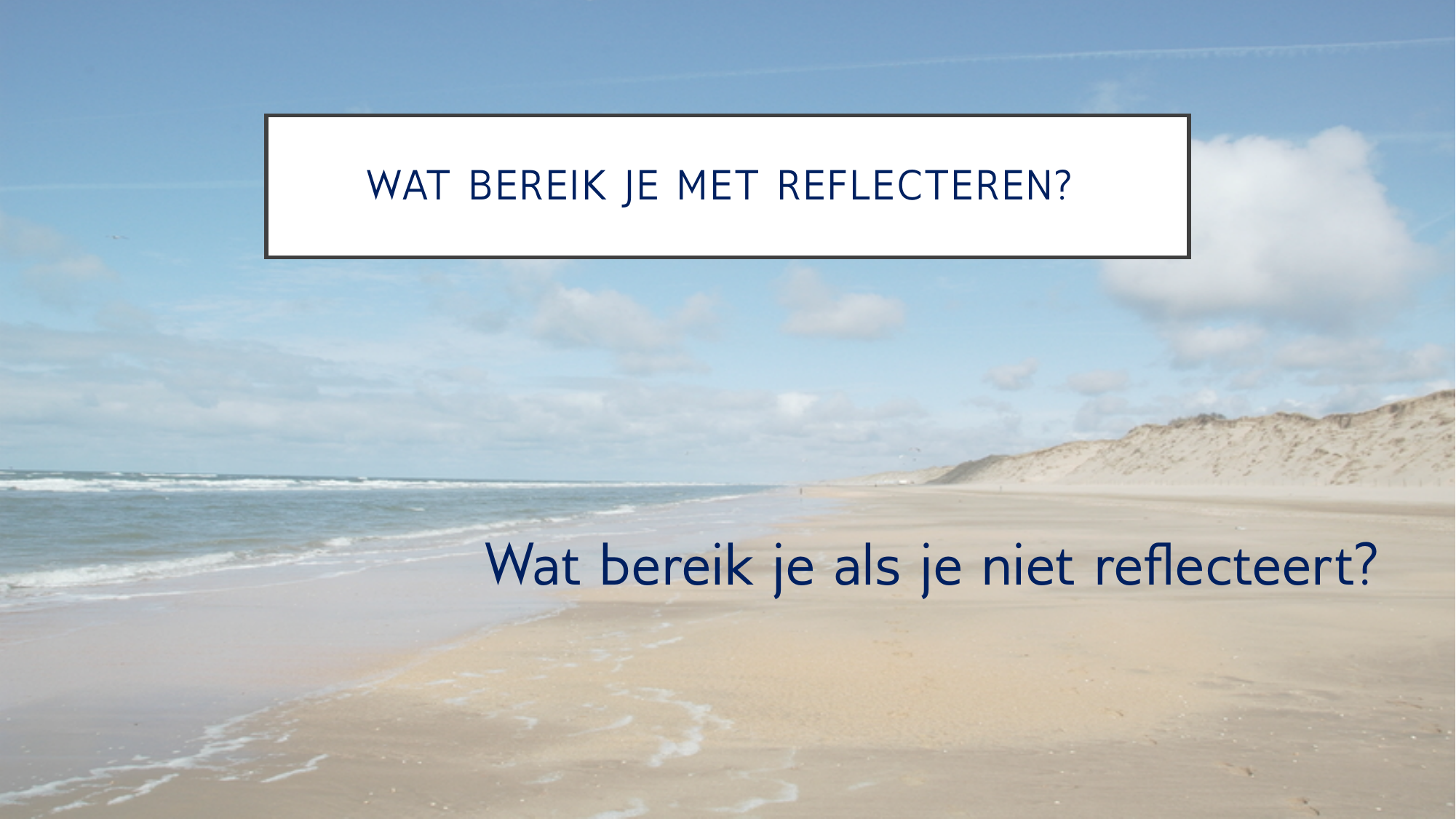

# Wat bereik je met reflecteren?
Wat bereik je als je niet reflecteert?